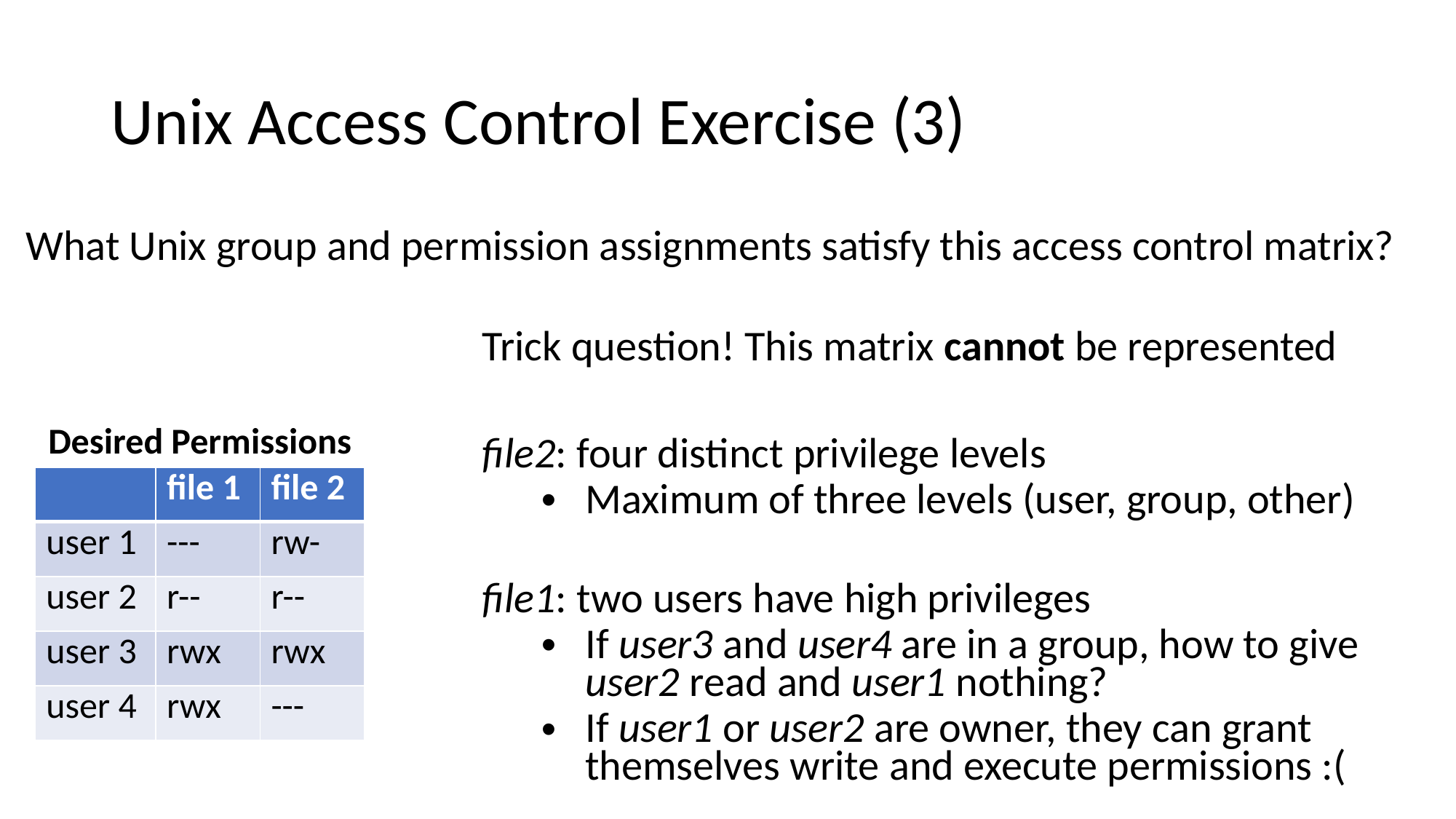

# Unix Access Control Exercise (3)
What Unix group and permission assignments satisfy this access control matrix?
Trick question! This matrix cannot be represented

file2: four distinct privilege levels
Maximum of three levels (user, group, other)

file1: two users have high privileges
If user3 and user4 are in a group, how to give user2 read and user1 nothing?
If user1 or user2 are owner, they can grant themselves write and execute permissions :(
Desired Permissions
|  | file 1 | file 2 |
| --- | --- | --- |
| user 1 | --- | rw- |
| user 2 | r-- | r-- |
| user 3 | rwx | rwx |
| user 4 | rwx | --- |